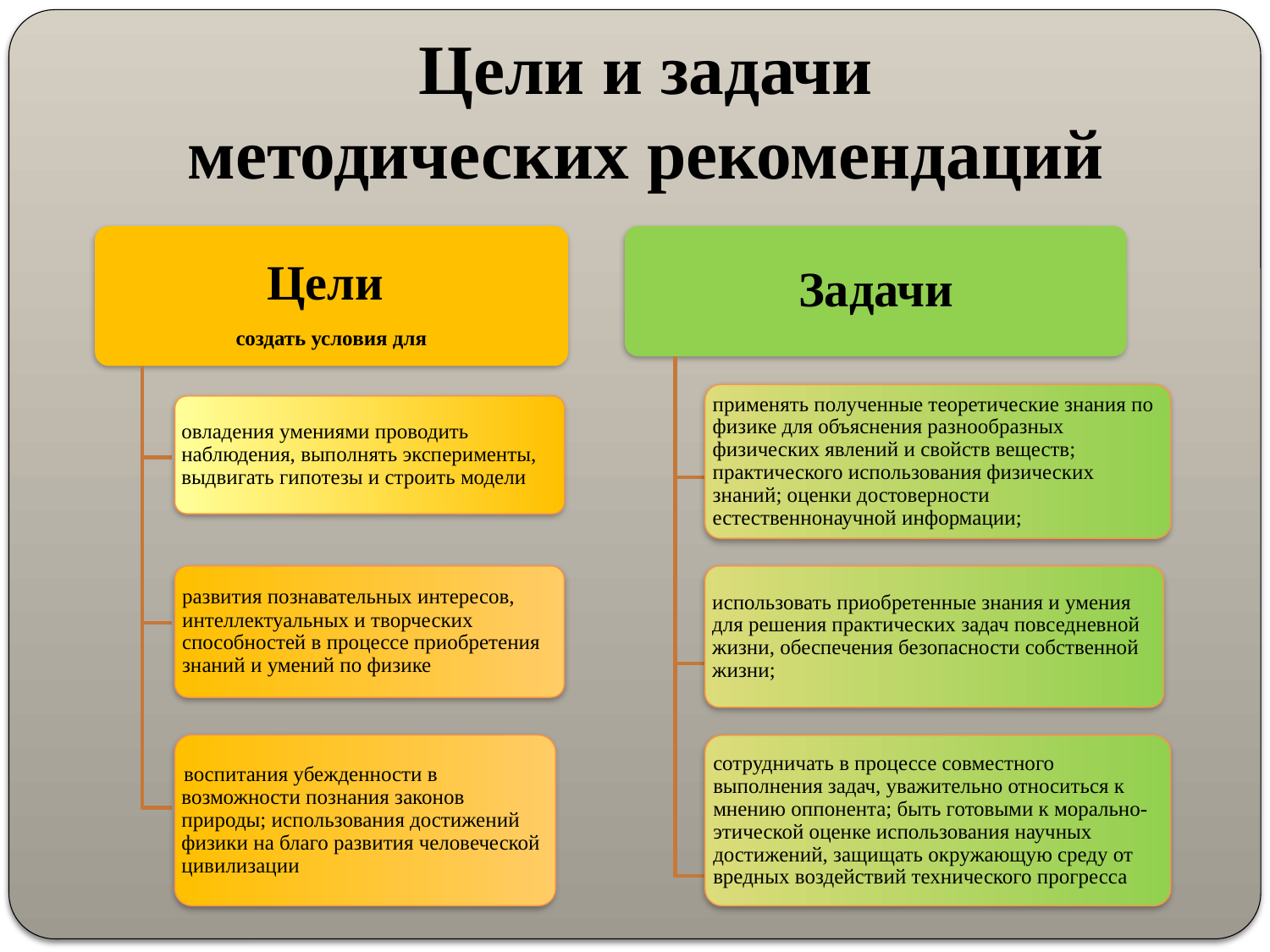

# Цели и задачи методических рекомендаций

Цели
 создать условия для

овладения умениями проводить наблюдения, выполнять эксперименты, выдвигать гипотезы и строить модели
развития познавательных интересов, интеллектуальных и творческих способностей в процессе приобретения знаний и умений по физике
 воспитания убежденности в возможности познания законов природы; использования достижений физики на благо развития человеческой цивилизации
Задачи
применять полученные теоретические знания по физике для объяснения разнообразных физических явлений и свойств веществ; практического использования физических знаний; оценки достоверности естественнонаучной информации;
использовать приобретенные знания и умения для решения практических задач повседневной жизни, обеспечения безопасности собственной жизни;
сотрудничать в процессе совместного выполнения задач, уважительно относиться к мнению оппонента; быть готовыми к морально-этической оценке использования научных достижений, защищать окружающую среду от вредных воздействий технического прогресса